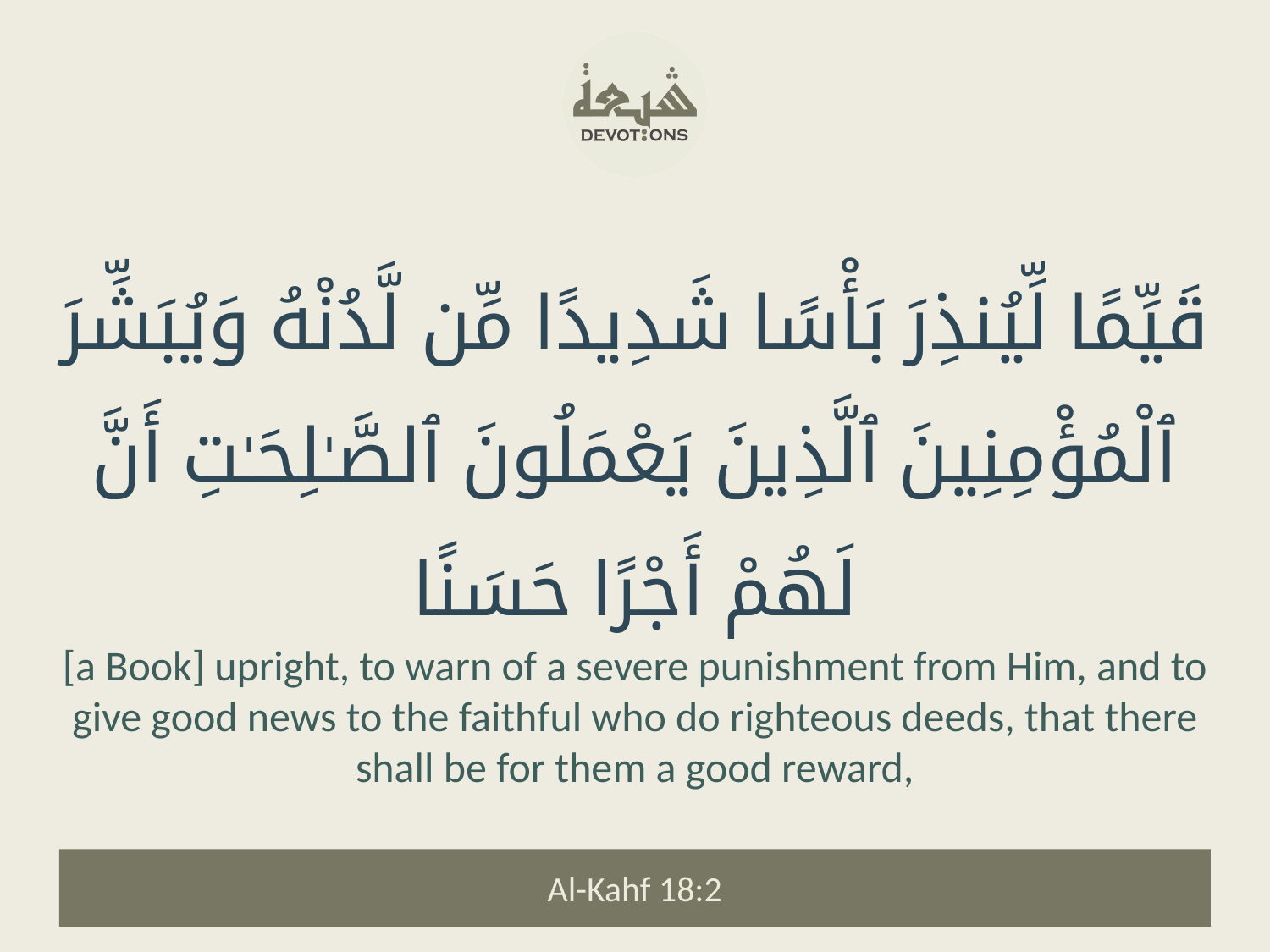

قَيِّمًا لِّيُنذِرَ بَأْسًا شَدِيدًا مِّن لَّدُنْهُ وَيُبَشِّرَ ٱلْمُؤْمِنِينَ ٱلَّذِينَ يَعْمَلُونَ ٱلصَّـٰلِحَـٰتِ أَنَّ لَهُمْ أَجْرًا حَسَنًا
[a Book] upright, to warn of a severe punishment from Him, and to give good news to the faithful who do righteous deeds, that there shall be for them a good reward,
Al-Kahf 18:2